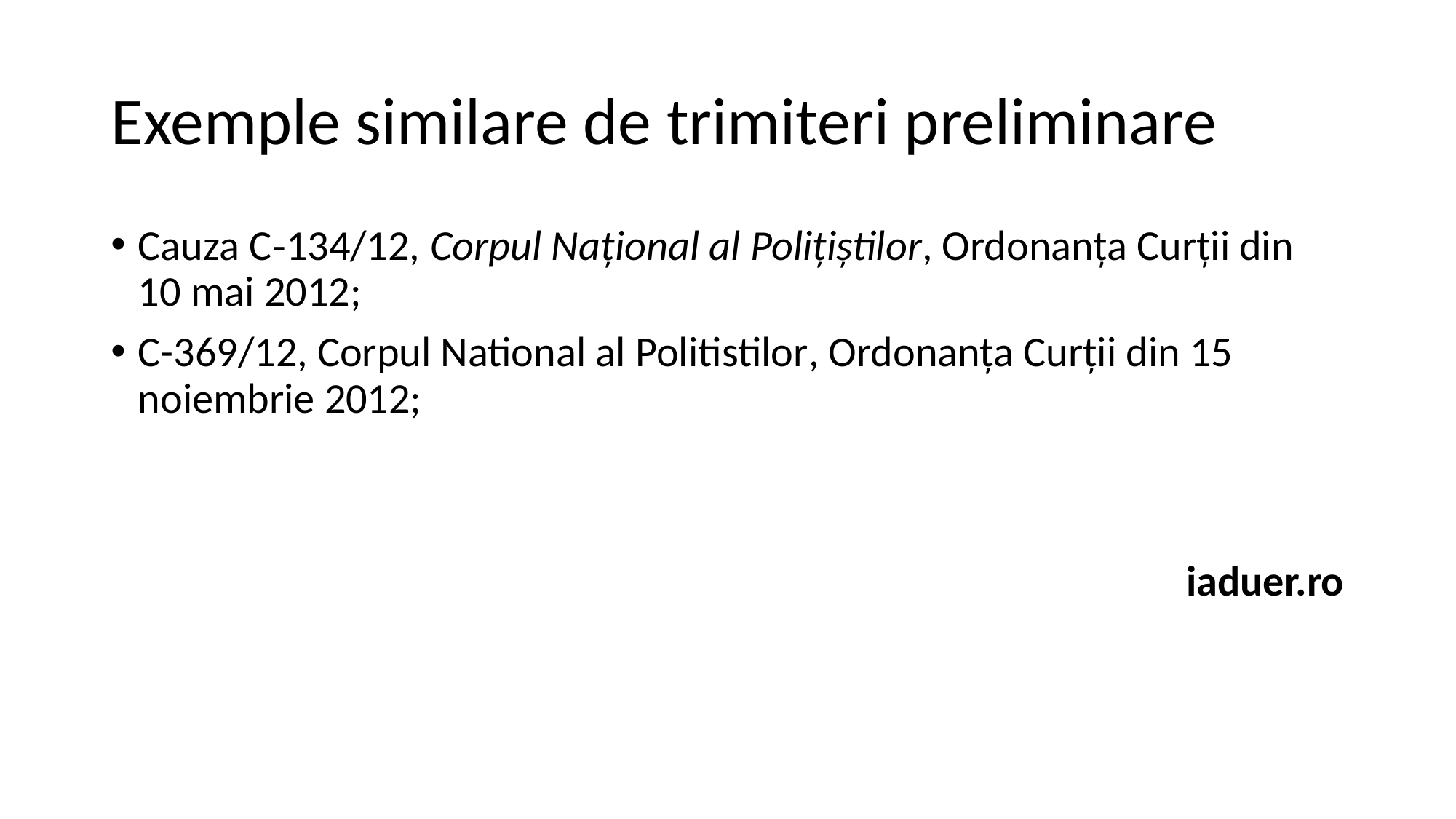

# Exemple similare de trimiteri preliminare
Cauza C‑134/12, Corpul Naţional al Poliţiştilor, Ordonanţa Curții din 10 mai 2012;
C-369/12, Corpul National al Politistilor, Ordonanţa Curții din 15 noiembrie 2012;

iaduer.ro